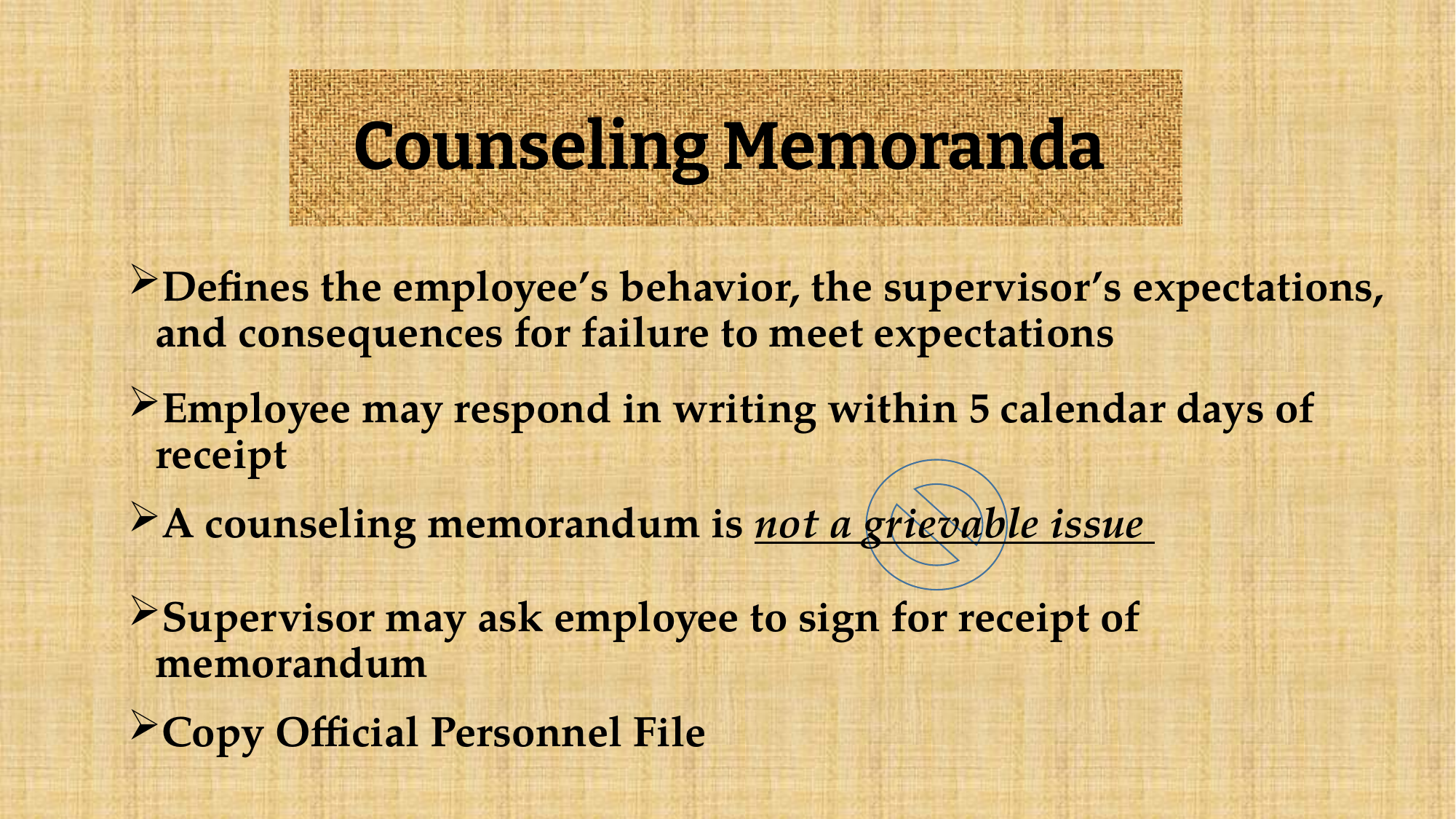

# Counseling Memoranda
Defines the employee’s behavior, the supervisor’s expectations, and consequences for failure to meet expectations
Employee may respond in writing within 5 calendar days of receipt

A counseling memorandum is not a grievable issue
Supervisor may ask employee to sign for receipt of memorandum
Copy Official Personnel File